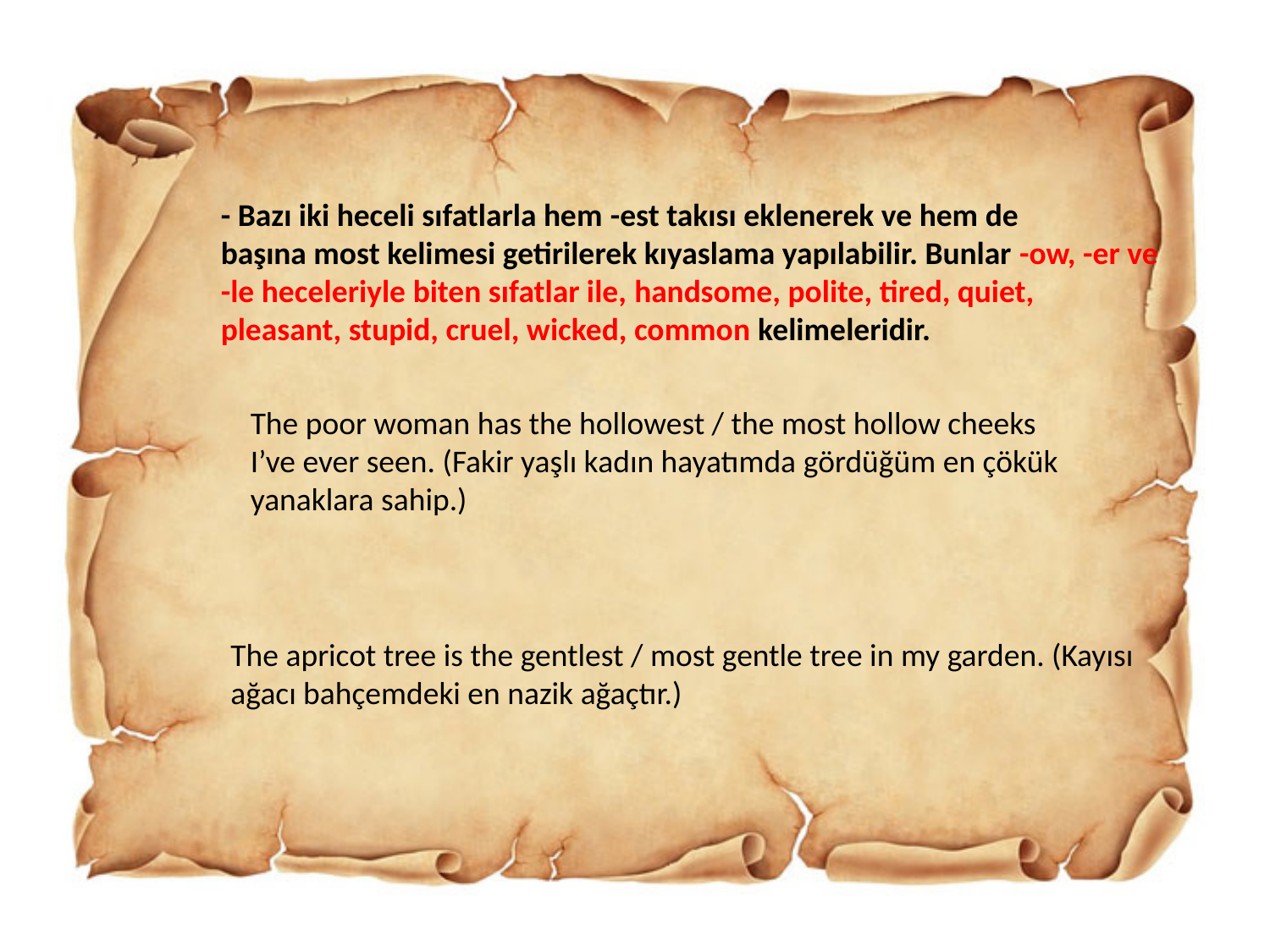

- Bazı iki heceli sıfatlarla hem -est takısı eklenerek ve hem de başına most kelimesi getirilerek kıyaslama yapılabilir. Bunlar -ow, -er ve -le heceleriyle biten sıfatlar ile, handsome, polite, tired, quiet, pleasant, stupid, cruel, wicked, common kelimeleridir.
The poor woman has the hollowest / the most hollow cheeks I’ve ever seen. (Fakir yaşlı kadın hayatımda gördüğüm en çökük yanaklara sahip.)

The apricot tree is the gentlest / most gentle tree in my garden. (Kayısı ağacı bahçemdeki en nazik ağaçtır.)